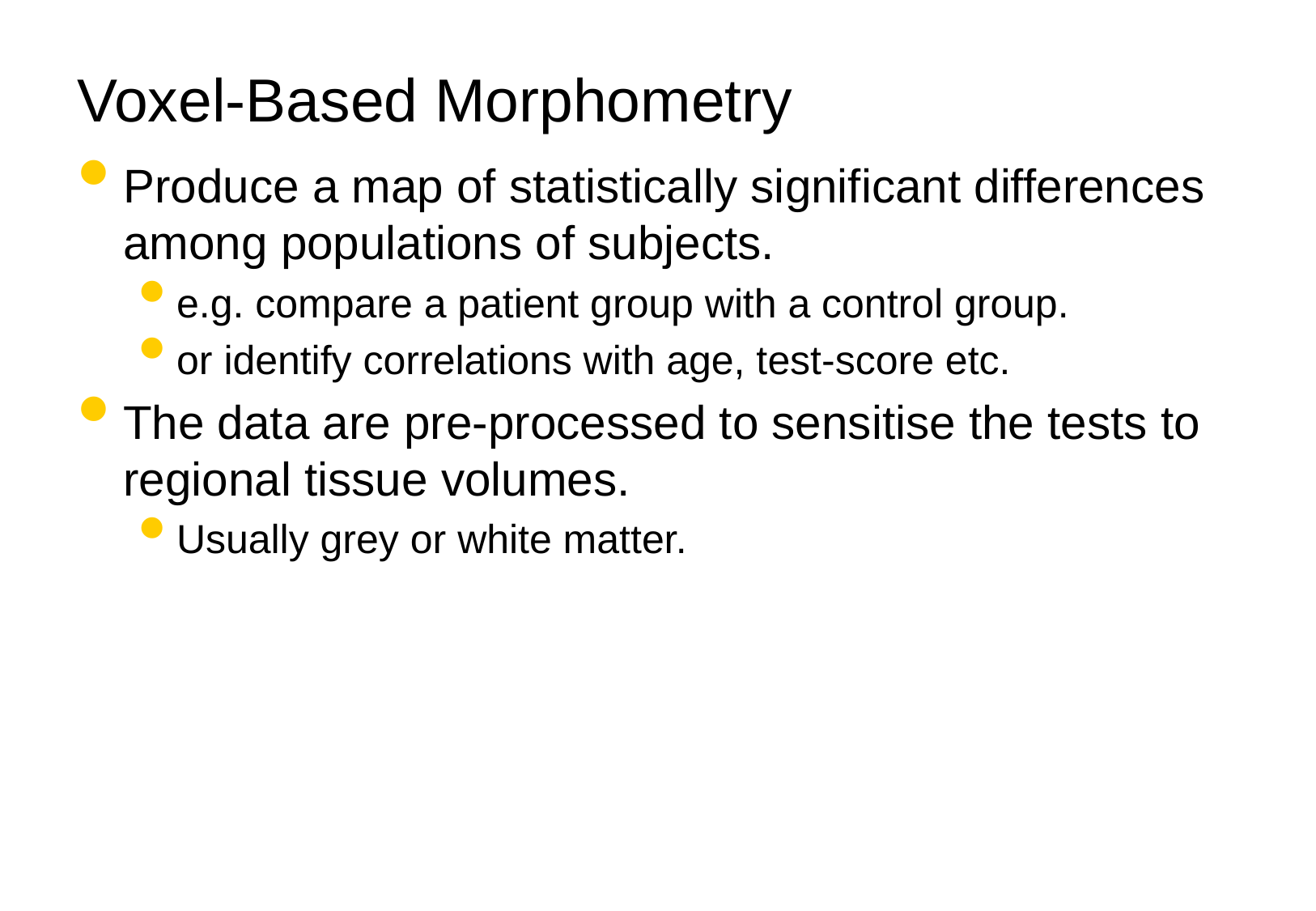

# Voxel-Based Morphometry
Produce a map of statistically significant differences among populations of subjects.
e.g. compare a patient group with a control group.
or identify correlations with age, test-score etc.
The data are pre-processed to sensitise the tests to regional tissue volumes.
Usually grey or white matter.